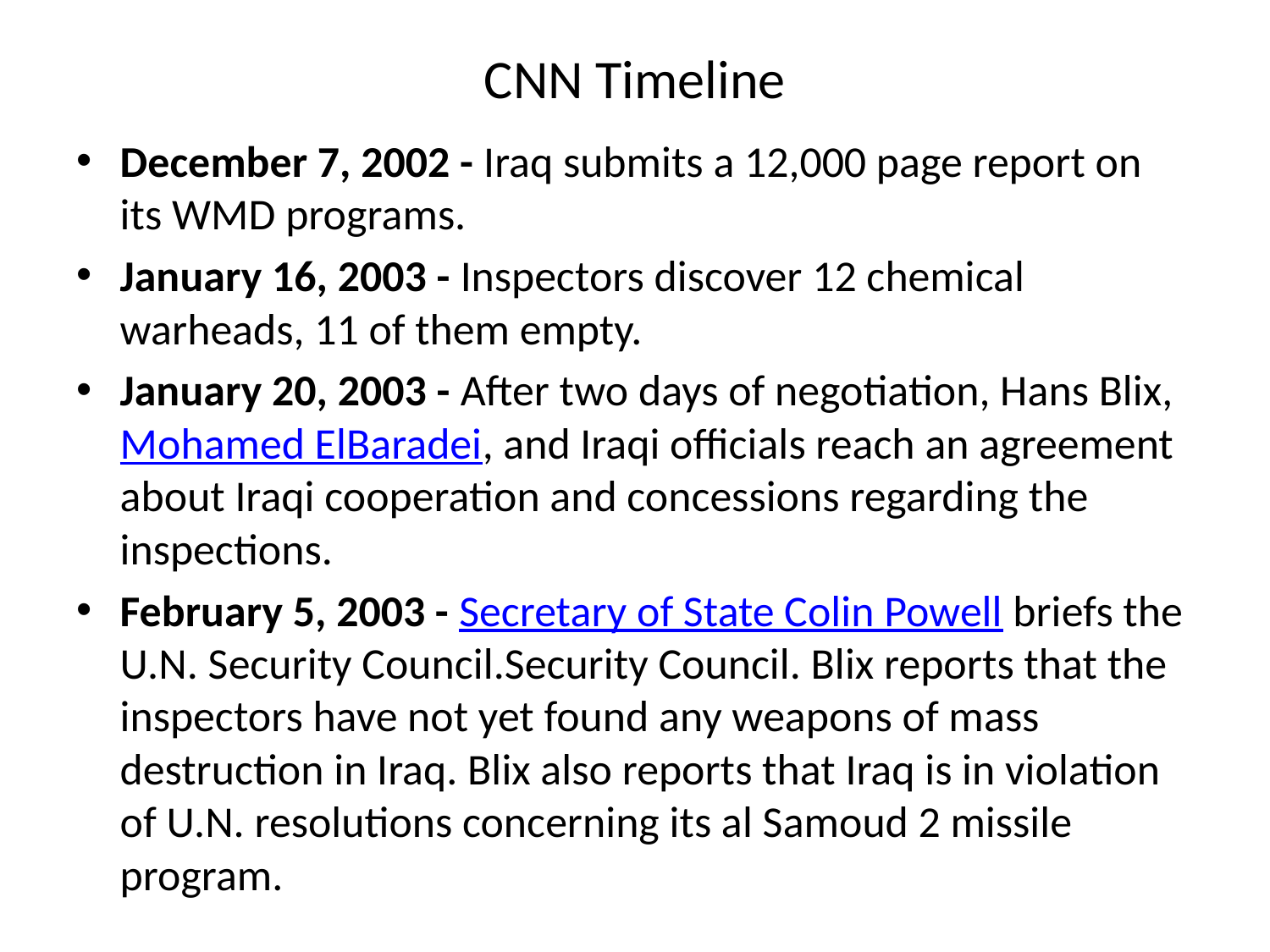

# CNN Timeline
December 7, 2002 - Iraq submits a 12,000 page report on its WMD programs.
January 16, 2003 - Inspectors discover 12 chemical warheads, 11 of them empty.
January 20, 2003 - After two days of negotiation, Hans Blix, Mohamed ElBaradei, and Iraqi officials reach an agreement about Iraqi cooperation and concessions regarding the inspections.
February 5, 2003 - Secretary of State Colin Powell briefs the U.N. Security Council.Security Council. Blix reports that the inspectors have not yet found any weapons of mass destruction in Iraq. Blix also reports that Iraq is in violation of U.N. resolutions concerning its al Samoud 2 missile program.